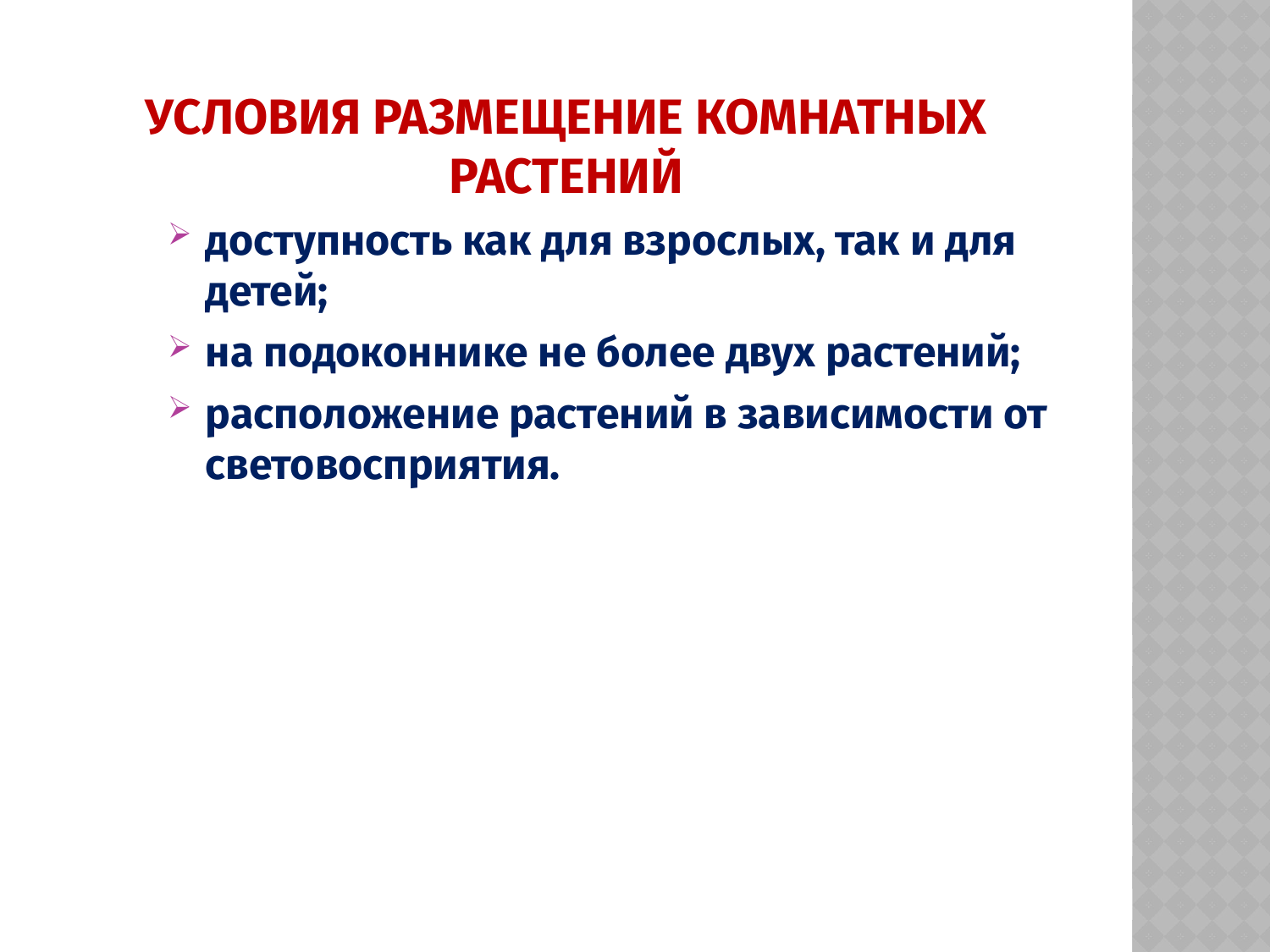

# Условия размещение комнатных растений
доступность как для взрослых, так и для детей;
на подоконнике не более двух растений;
расположение растений в зависимости от световосприятия.